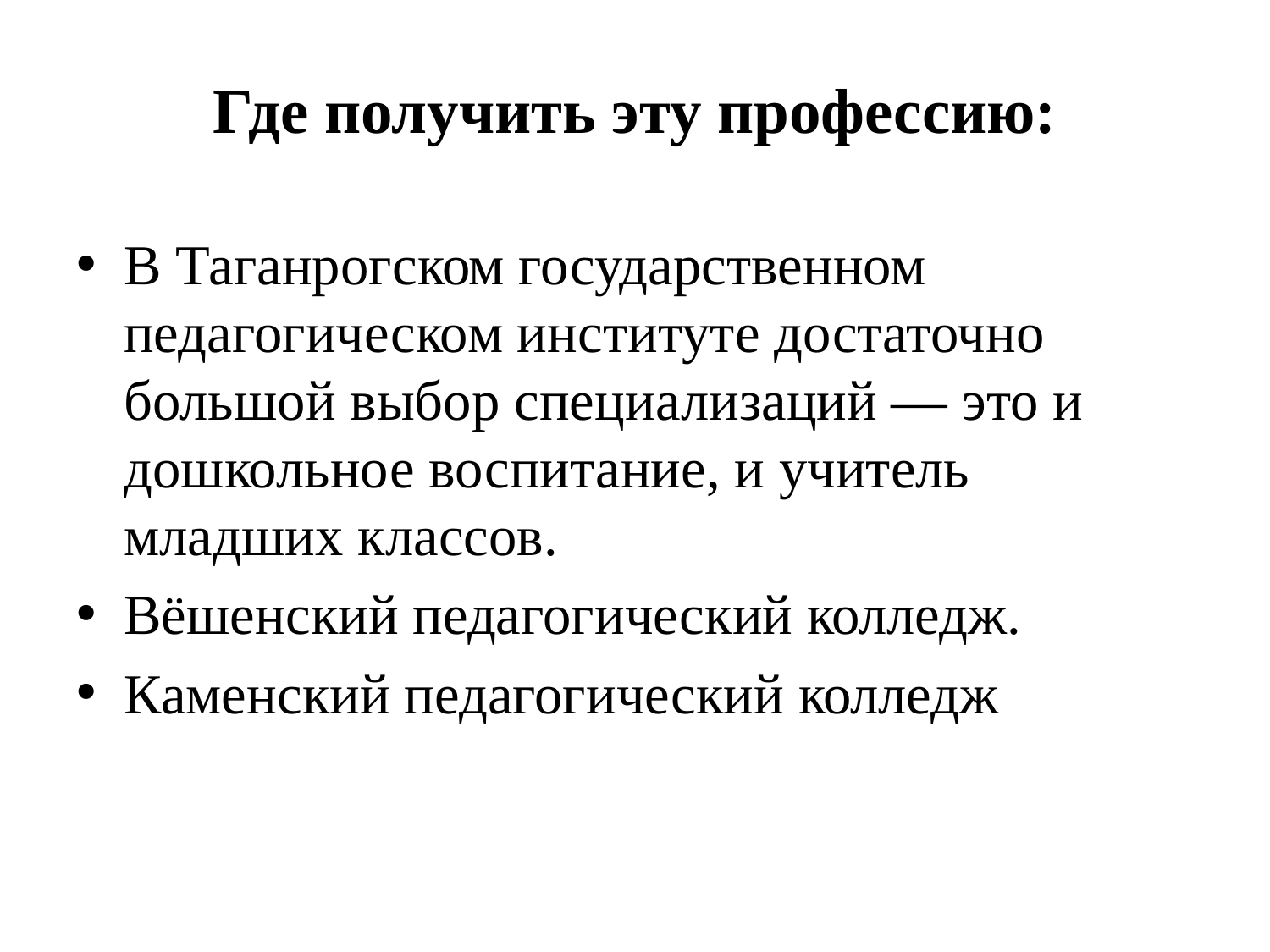

# Где получить эту профессию:
В Таганрогском государственном педагогическом институте достаточно большой выбор специализаций — это и дошкольное воспитание, и учитель младших классов.
Вёшенский педагогический колледж.
Каменский педагогический колледж